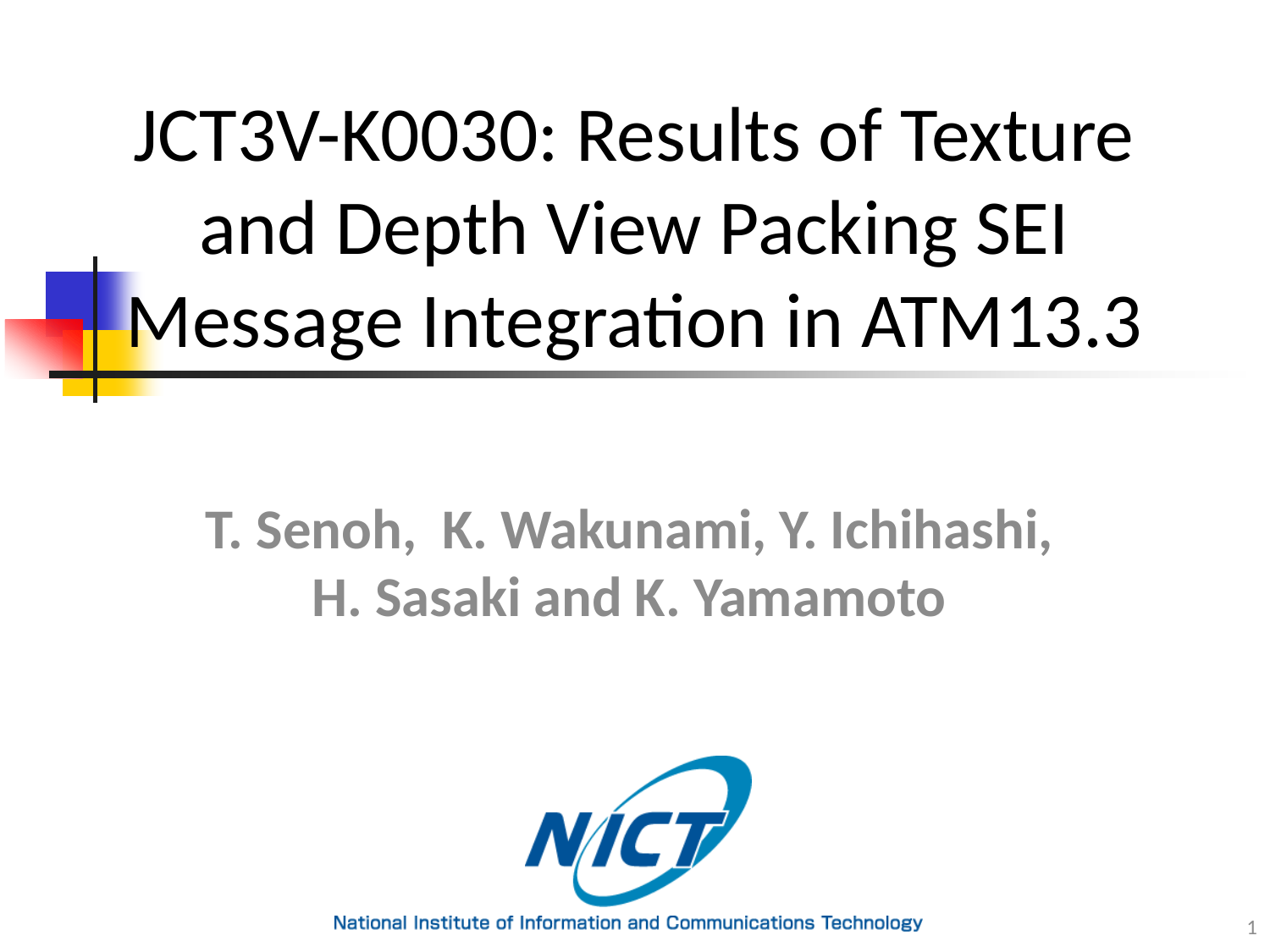

# JCT3V-K0030: Results of Texture and Depth View Packing SEI Message Integration in ATM13.3
T. Senoh,  K. Wakunami, Y. Ichihashi, H. Sasaki and K. Yamamoto
1